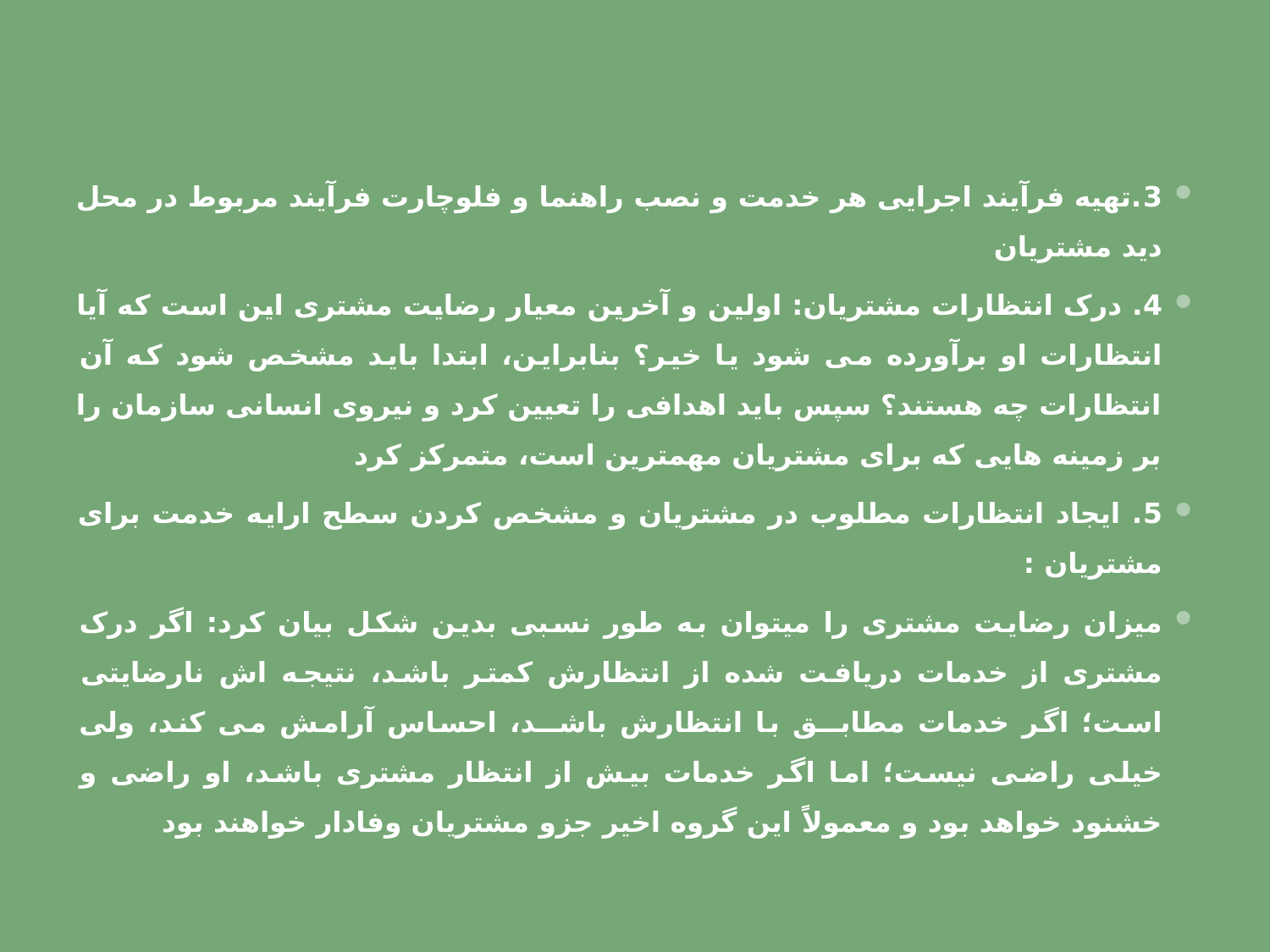

3.تهیه فرآیند اجرایی هر خدمت و نصب راهنما و فلوچارت فرآیند مربوط در محل دید مشتریان
4. درک انتظارات مشتریان: اولین و آخرین معیار رضایت مشتری این است که آیا انتظارات او برآورده می شود یا خیر؟ بنابراین، ابتدا باید مشخص شود که آن انتظارات چه هستند؟ سپس باید اهدافی را تعیین کرد و نیروی انسانی سازمان را بر زمینه هایی که برای مشتریان مهمترین است، متمرکز کرد
5. ایجاد انتظارات مطلوب در مشتریان و مشخص کردن سطح ارایه خدمت برای مشتریان :
میزان رضایت مشتری را میتوان به طور نسبی بدین شکل بیان کرد: اگر درک مشتری از خدمات دریافت شده از انتظارش کمتر باشد، نتیجه اش نارضایتی است؛ اگر خدمات مطابــق با انتظارش باشــد، احساس آرامش می کند، ولی خیلی راضی نیست؛ اما اگر خدمات بیش از انتظار مشتری باشد، او راضی و خشنود خواهد بود و معمولاً این گروه اخیر جزو مشتریان وفادار خواهند بود